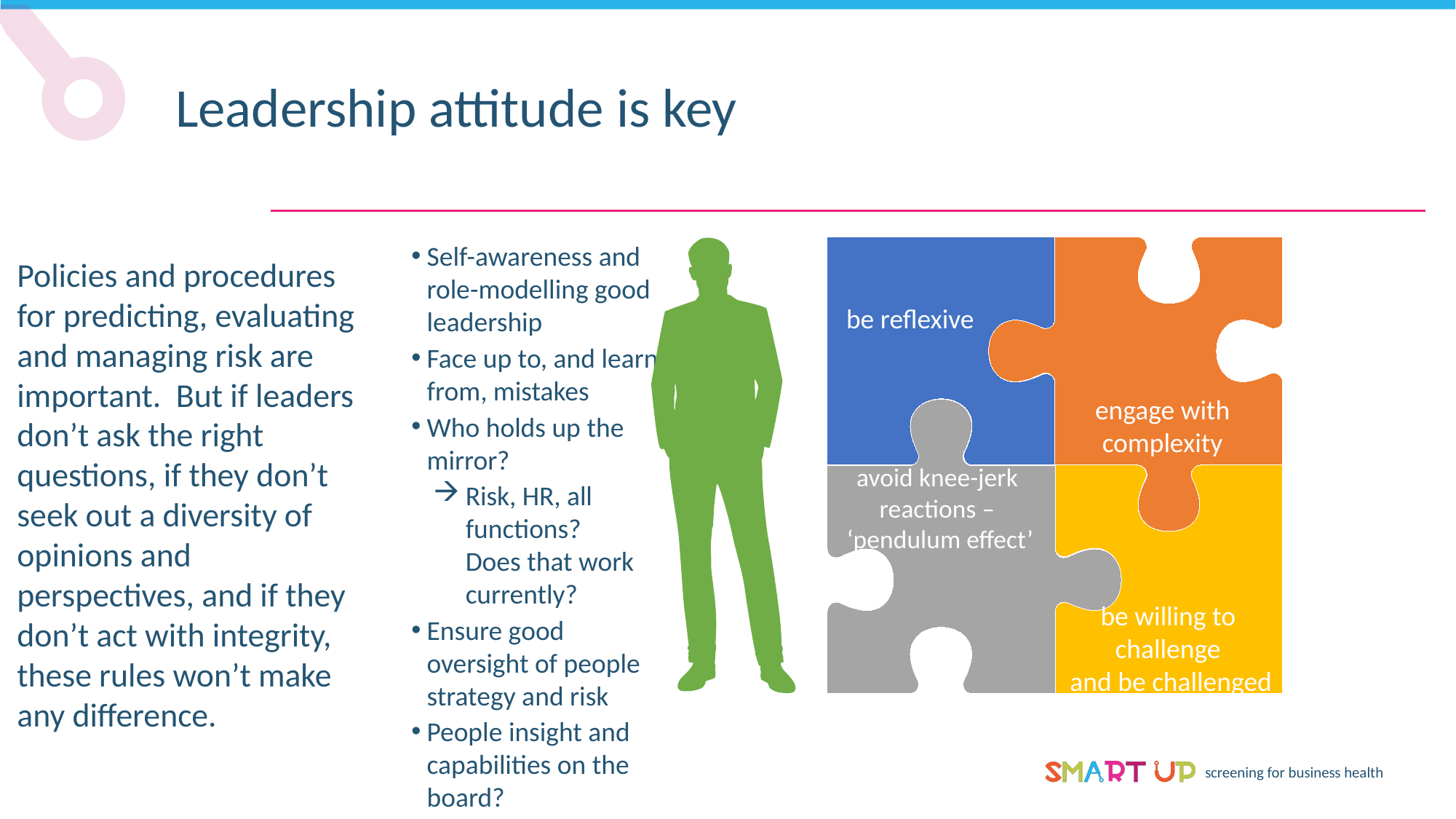

Leadership attitude is key
Self-awareness and role-modelling good leadership
Face up to, and learn from, mistakes
Who holds up the mirror?
Risk, HR, all functions?
Does that work currently?
Ensure good oversight of people strategy and risk
People insight and capabilities on the board?

Policies and procedures for predicting, evaluating and managing risk are important.  But if leaders don’t ask the right questions, if they don’t seek out a diversity of opinions and perspectives, and if they don’t act with integrity, these rules won’t make any difference.
be reflexive
engage with complexity

avoid knee-jerk
reactions –
‘pendulum effect’

be willing to challenge
 and be challenged